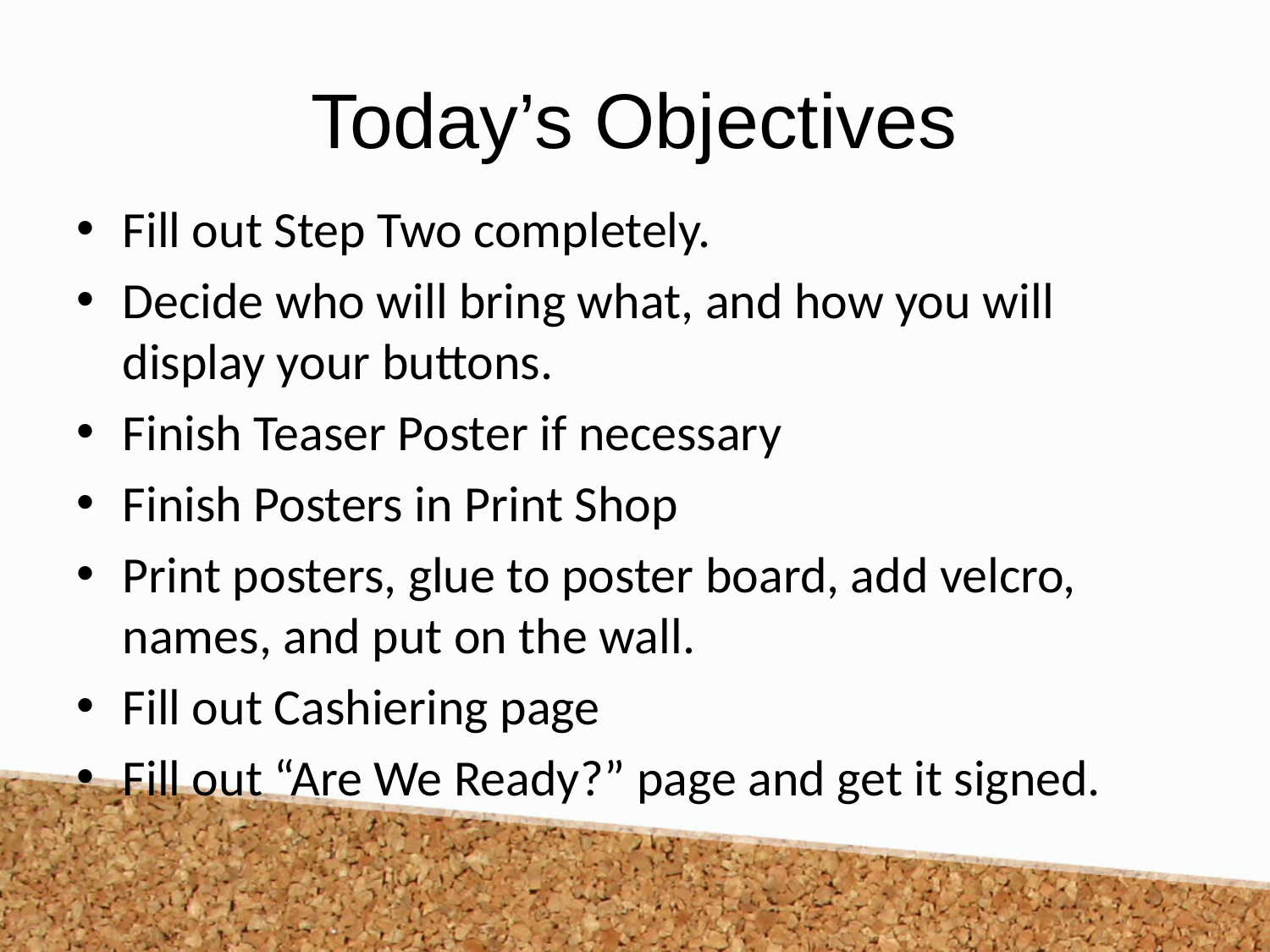

# Today’s Objectives
Fill out Step Two completely.
Decide who will bring what, and how you will display your buttons.
Finish Teaser Poster if necessary
Finish Posters in Print Shop
Print posters, glue to poster board, add velcro, names, and put on the wall.
Fill out Cashiering page
Fill out “Are We Ready?” page and get it signed.